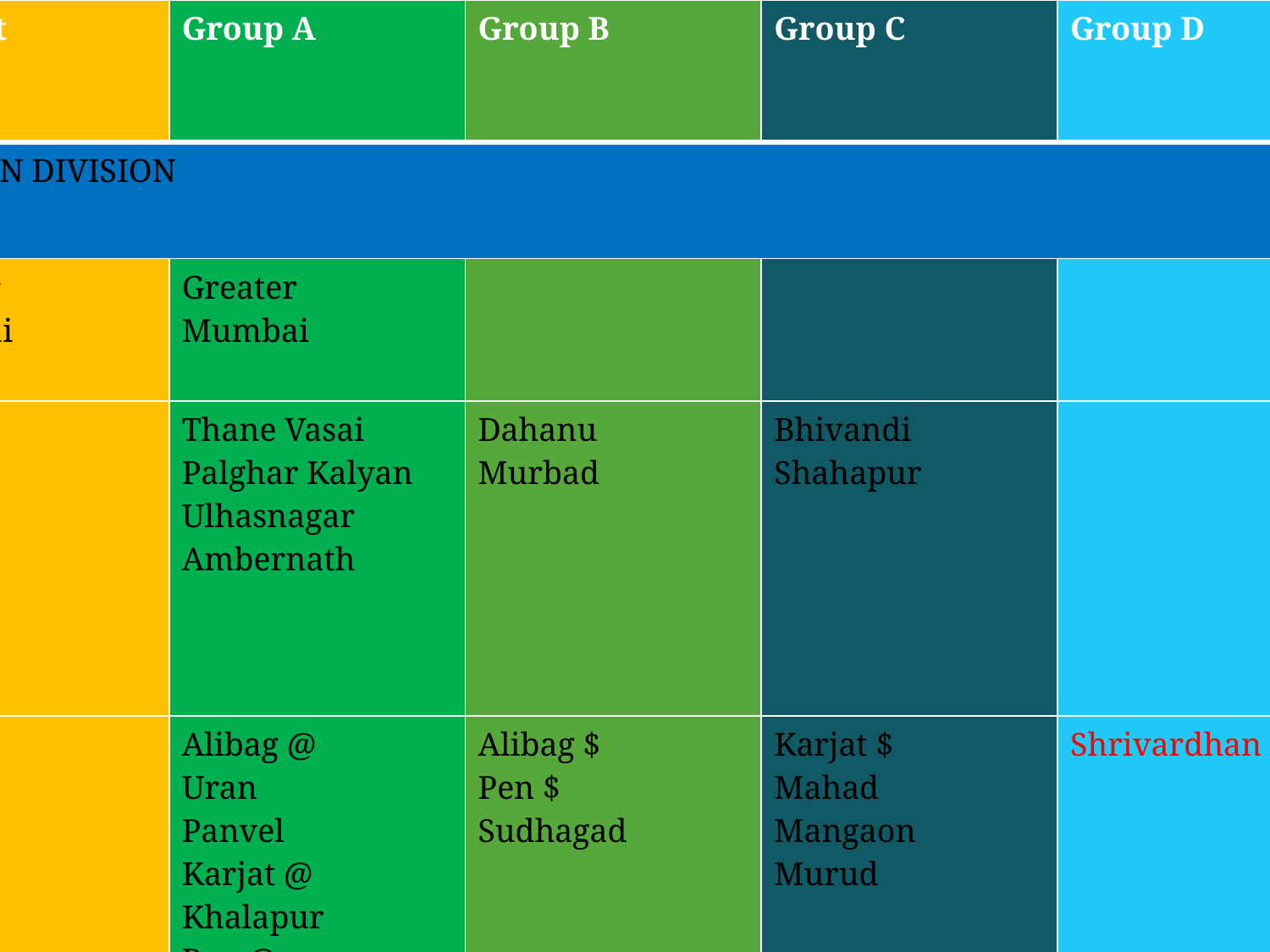

| District | Group A | Group B | Group C | Group D | Group D |
| --- | --- | --- | --- | --- | --- |
| KONKAN DIVISION |  |  |  |  |  |
| Greater Mumbai | Greater Mumbai |  |  |  |  |
| Thane | Thane Vasai Palghar Kalyan Ulhasnagar Ambernath | Dahanu Murbad | Bhivandi Shahapur |  | Jawhar Mokhada Talasari Wada Vikramgad |
| Raigad | Alibag @ Uran Panvel Karjat @ Khalapur Pen @ Roha | Alibag $ Pen $ Sudhagad | Karjat $ Mahad Mangaon Murud | Shrivardhan | Poladpur Mhasala Tala |